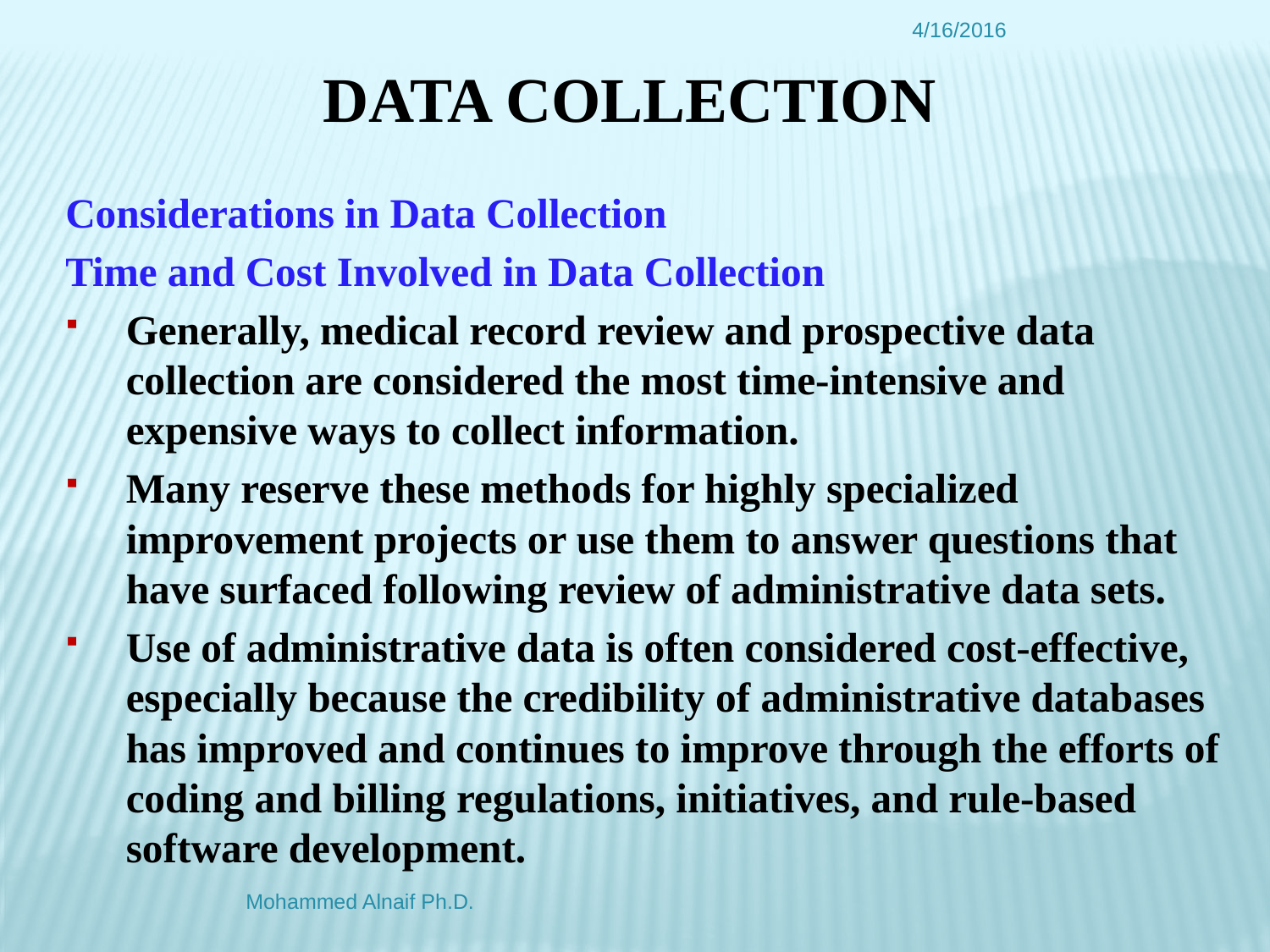

4/16/2016
# Data Collection
Considerations in Data Collection
Time and Cost Involved in Data Collection
Generally, medical record review and prospective data collection are considered the most time-intensive and expensive ways to collect information.
Many reserve these methods for highly specialized improvement projects or use them to answer questions that have surfaced following review of administrative data sets.
Use of administrative data is often considered cost-effective, especially because the credibility of administrative databases has improved and continues to improve through the efforts of coding and billing regulations, initiatives, and rule-based software development.
Mohammed Alnaif Ph.D.
13